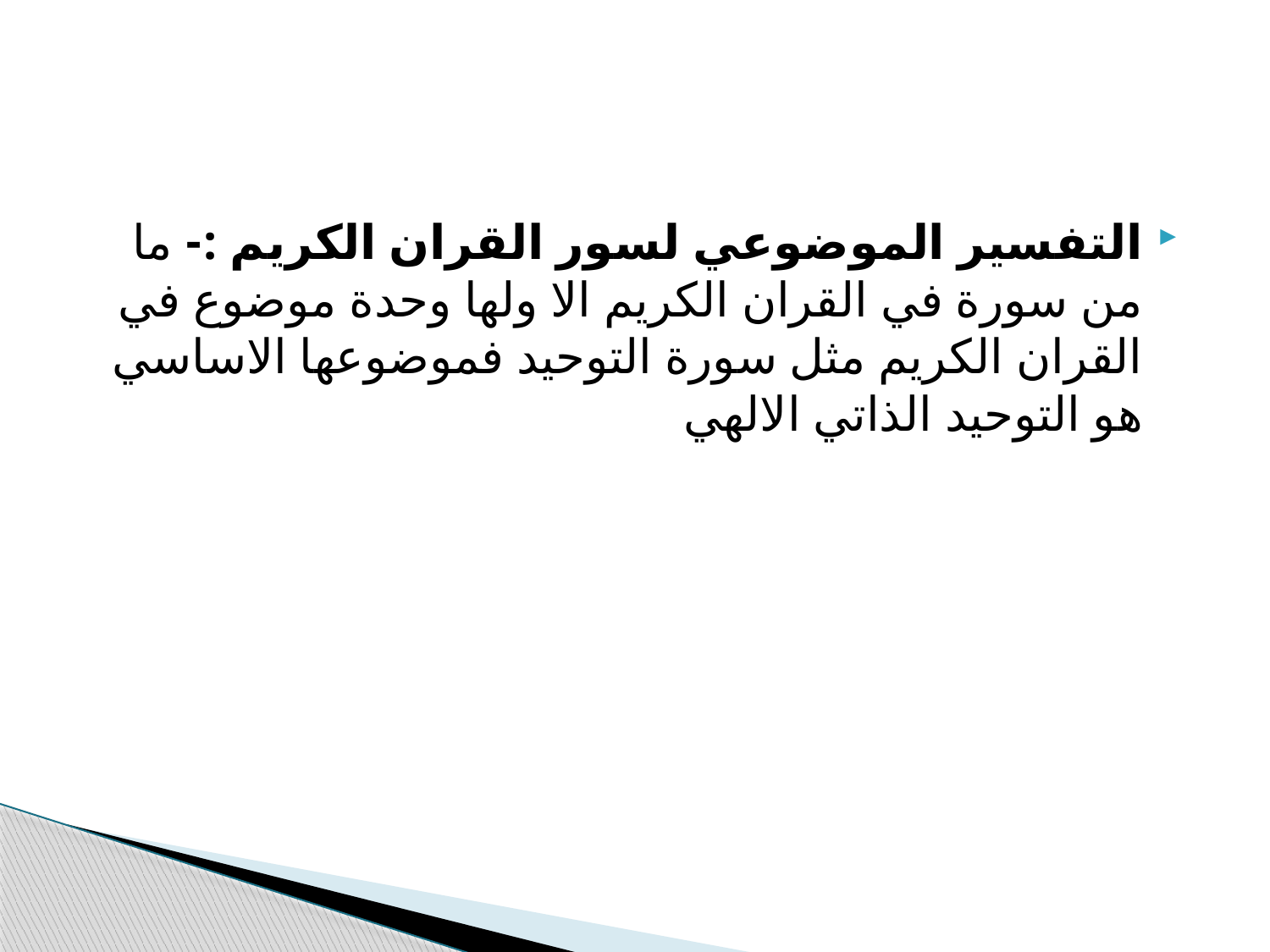

التفسير الموضوعي لسور القران الكريم :- ما من سورة في القران الكريم الا ولها وحدة موضوع في القران الكريم مثل سورة التوحيد فموضوعها الاساسي هو التوحيد الذاتي الالهي